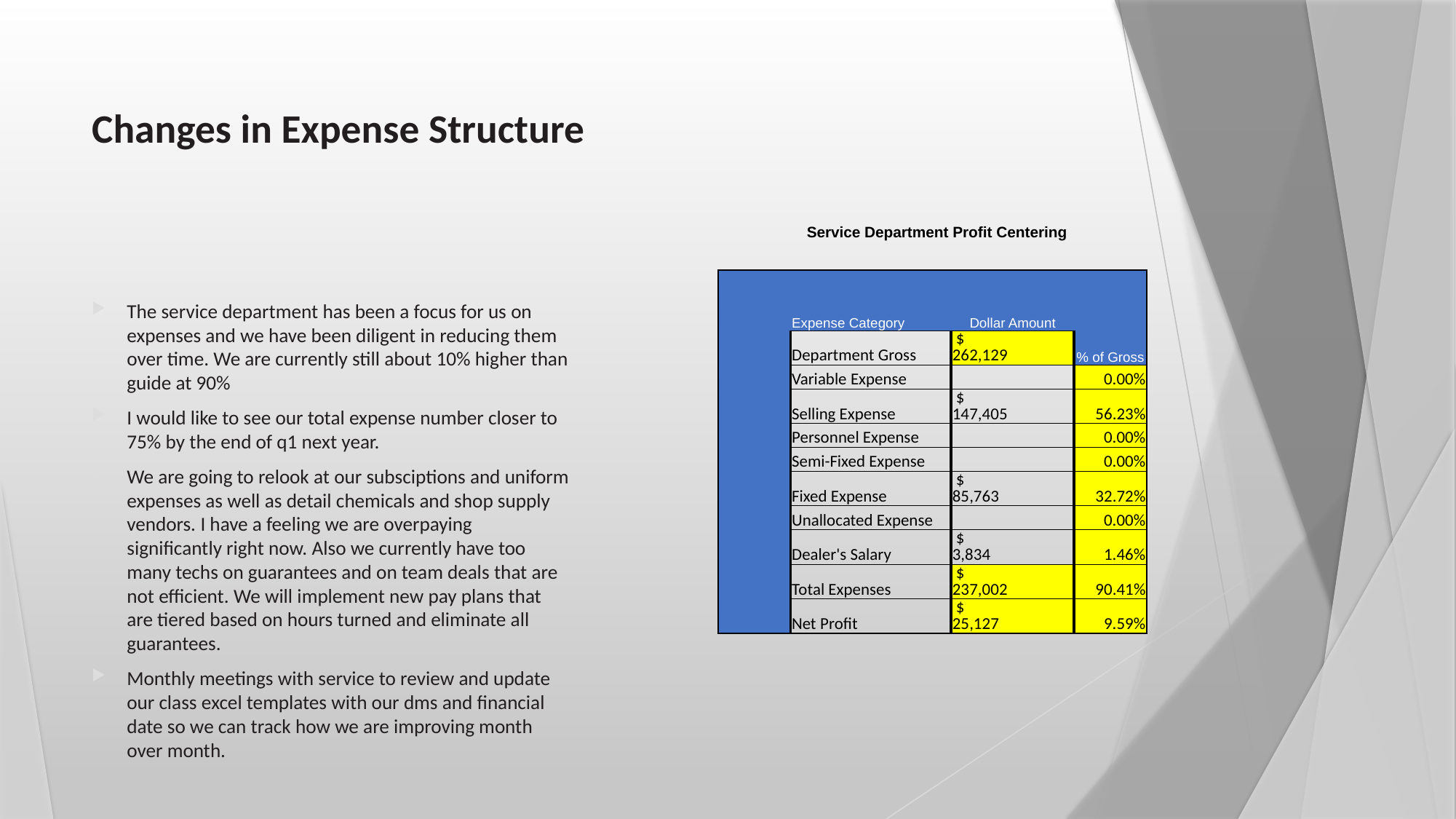

# Changes in Expense Structure
| Service Department Profit Centering |  |  |  |
| --- | --- | --- | --- |
|  |  |  |  |
|  | Expense Category | Dollar Amount |  |
|  | Department Gross | $ 262,129 | % of Gross |
|  | Variable Expense |  | 0.00% |
|  | Selling Expense | $ 147,405 | 56.23% |
|  | Personnel Expense |  | 0.00% |
|  | Semi-Fixed Expense |  | 0.00% |
|  | Fixed Expense | $ 85,763 | 32.72% |
|  | Unallocated Expense |  | 0.00% |
|  | Dealer's Salary | $ 3,834 | 1.46% |
|  | Total Expenses | $ 237,002 | 90.41% |
|  | Net Profit | $ 25,127 | 9.59% |

The service department has been a focus for us on expenses and we have been diligent in reducing them over time. We are currently still about 10% higher than guide at 90%
I would like to see our total expense number closer to 75% by the end of q1 next year.
We are going to relook at our subsciptions and uniform expenses as well as detail chemicals and shop supply vendors. I have a feeling we are overpaying significantly right now. Also we currently have too many techs on guarantees and on team deals that are not efficient. We will implement new pay plans that are tiered based on hours turned and eliminate all guarantees.
Monthly meetings with service to review and update our class excel templates with our dms and financial date so we can track how we are improving month over month.